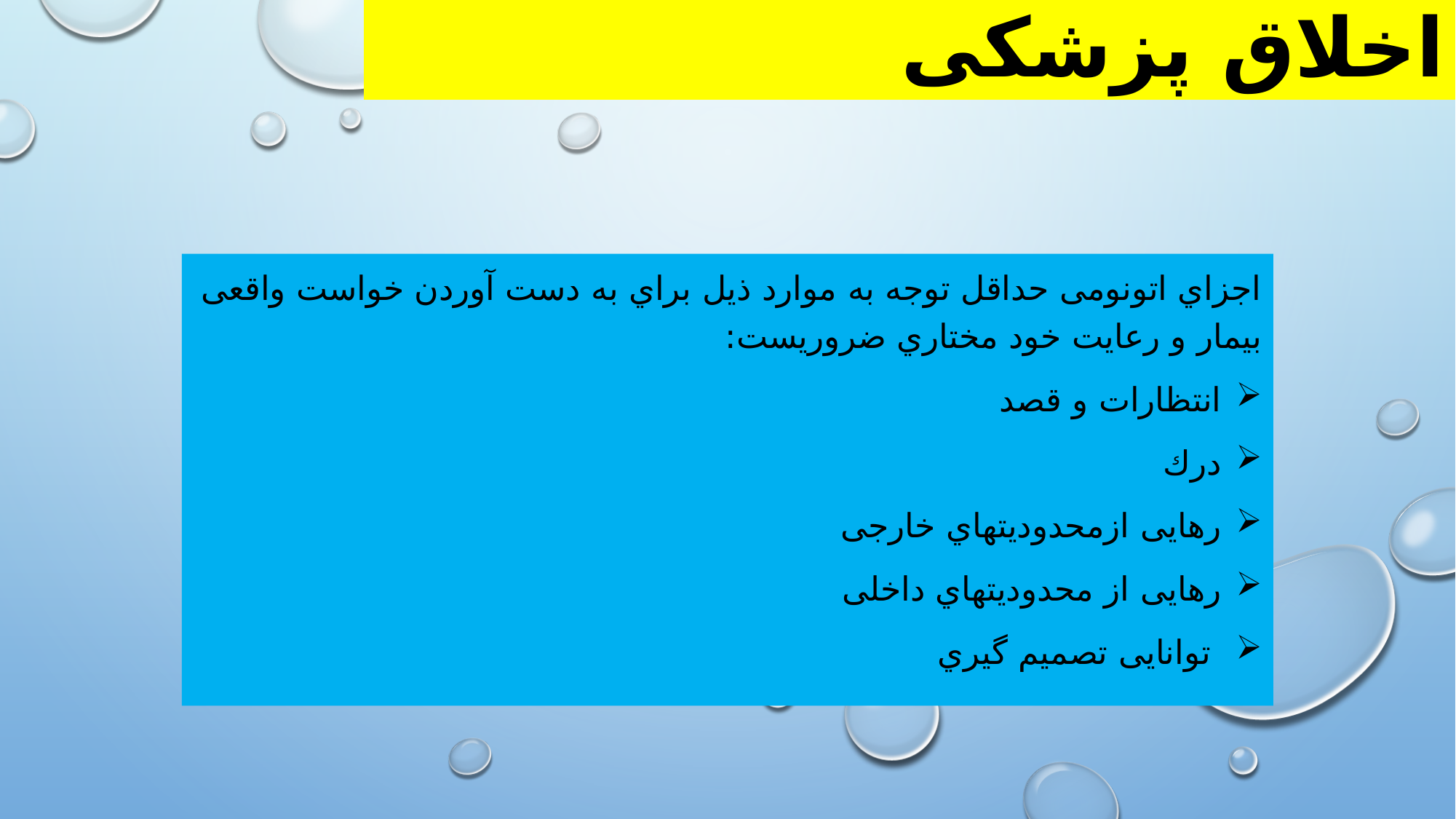

# اخلاق پزشکی
اجزاي اتونومی حداقل توجه به موارد ذیل براي به دست آوردن خواست واقعی بیمار و رعایت خود مختاري ضروریست:
انتظارات و قصد
درك
رهایی ازمحدودیتهاي خارجی
رهایی از محدودیتهاي داخلی
 توانایی تصمیم گیري